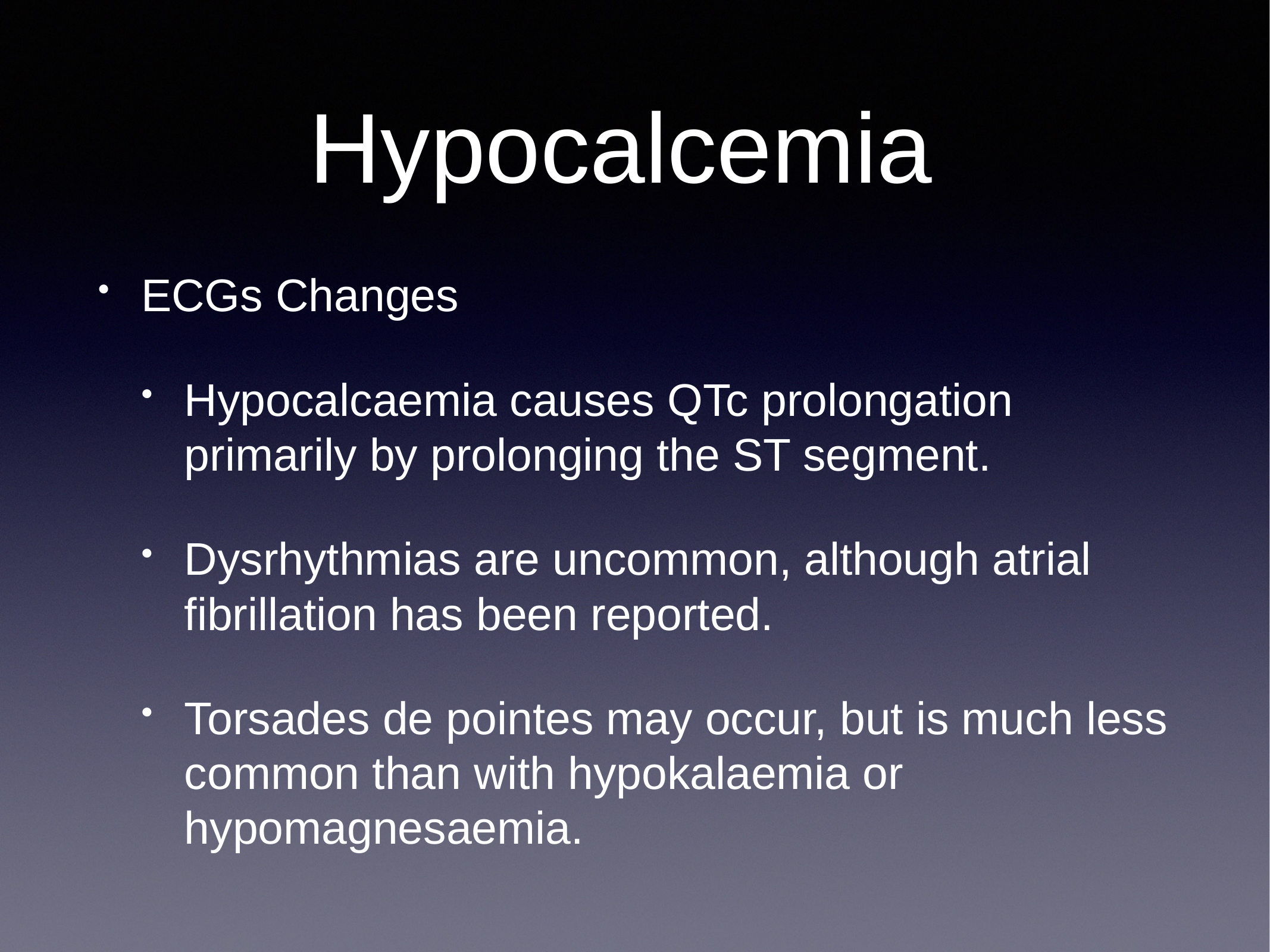

# Hypocalcemia
ECGs Changes
Hypocalcaemia causes QTc prolongation primarily by prolonging the ST segment.
Dysrhythmias are uncommon, although atrial fibrillation has been reported.
Torsades de pointes may occur, but is much less common than with hypokalaemia or hypomagnesaemia.